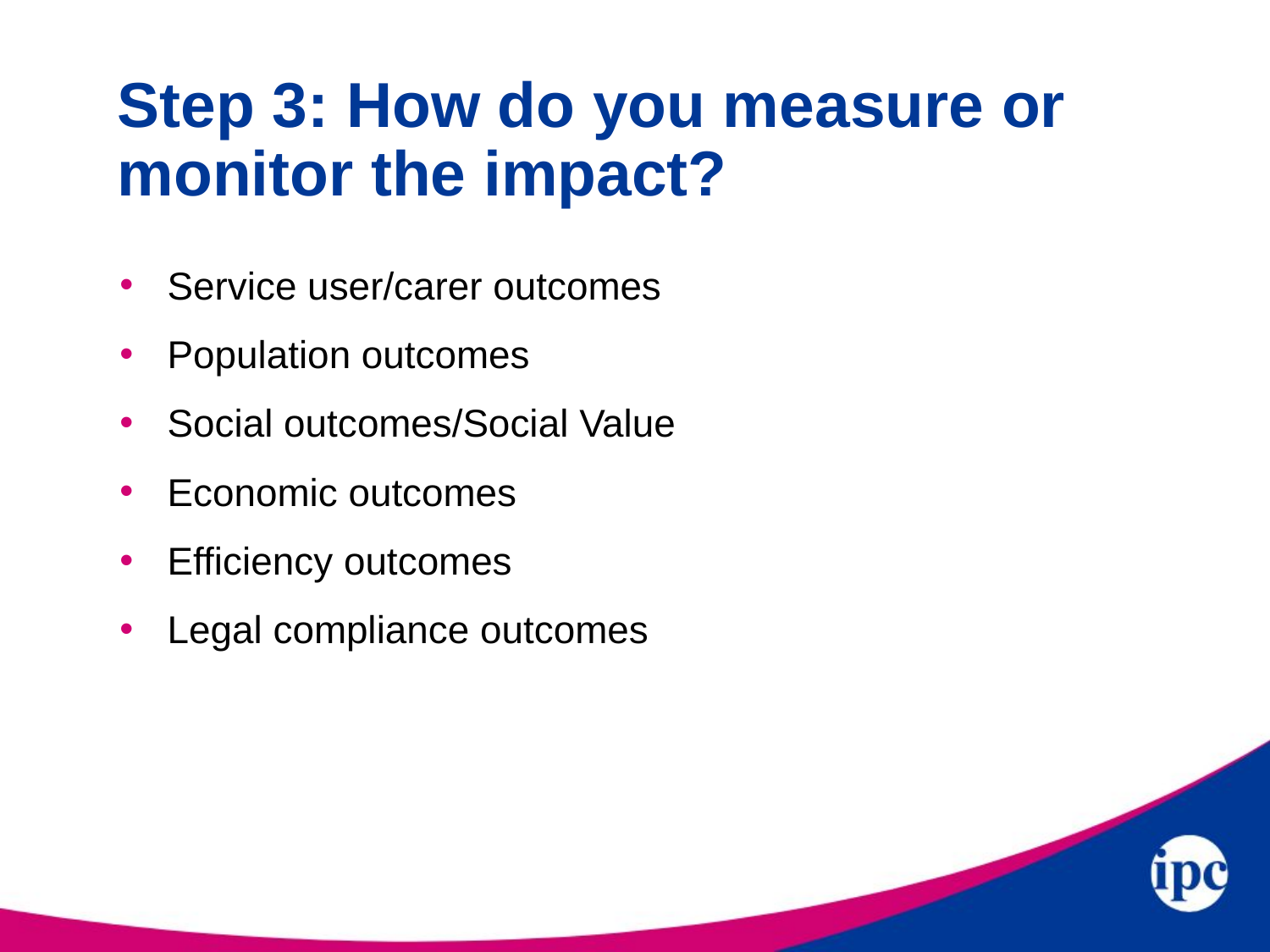

# Step 3: How do you measure or monitor the impact?
Service user/carer outcomes
Population outcomes
Social outcomes/Social Value
Economic outcomes
Efficiency outcomes
Legal compliance outcomes